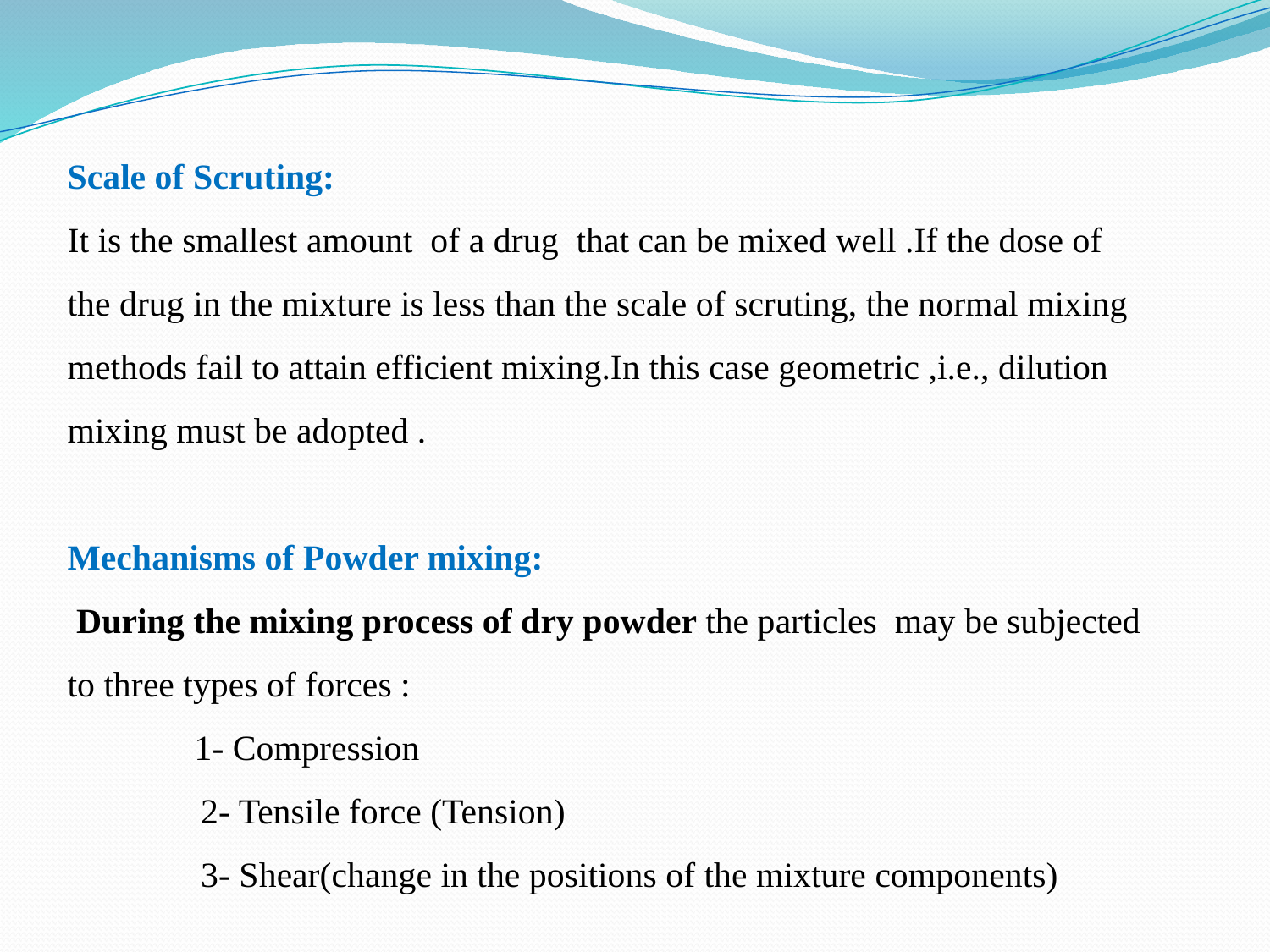

Scale of Scruting:
It is the smallest amount  of a drug  that can be mixed well .If the dose of the drug in the mixture is less than the scale of scruting, the normal mixing methods fail to attain efficient mixing.In this case geometric ,i.e., dilution  mixing must be adopted .

Mechanisms of Powder mixing:
 During the mixing process of dry powder the particles  may be subjected to three types of forces :
	1- Compression
               2- Tensile force (Tension)
               3- Shear(change in the positions of the mixture components)